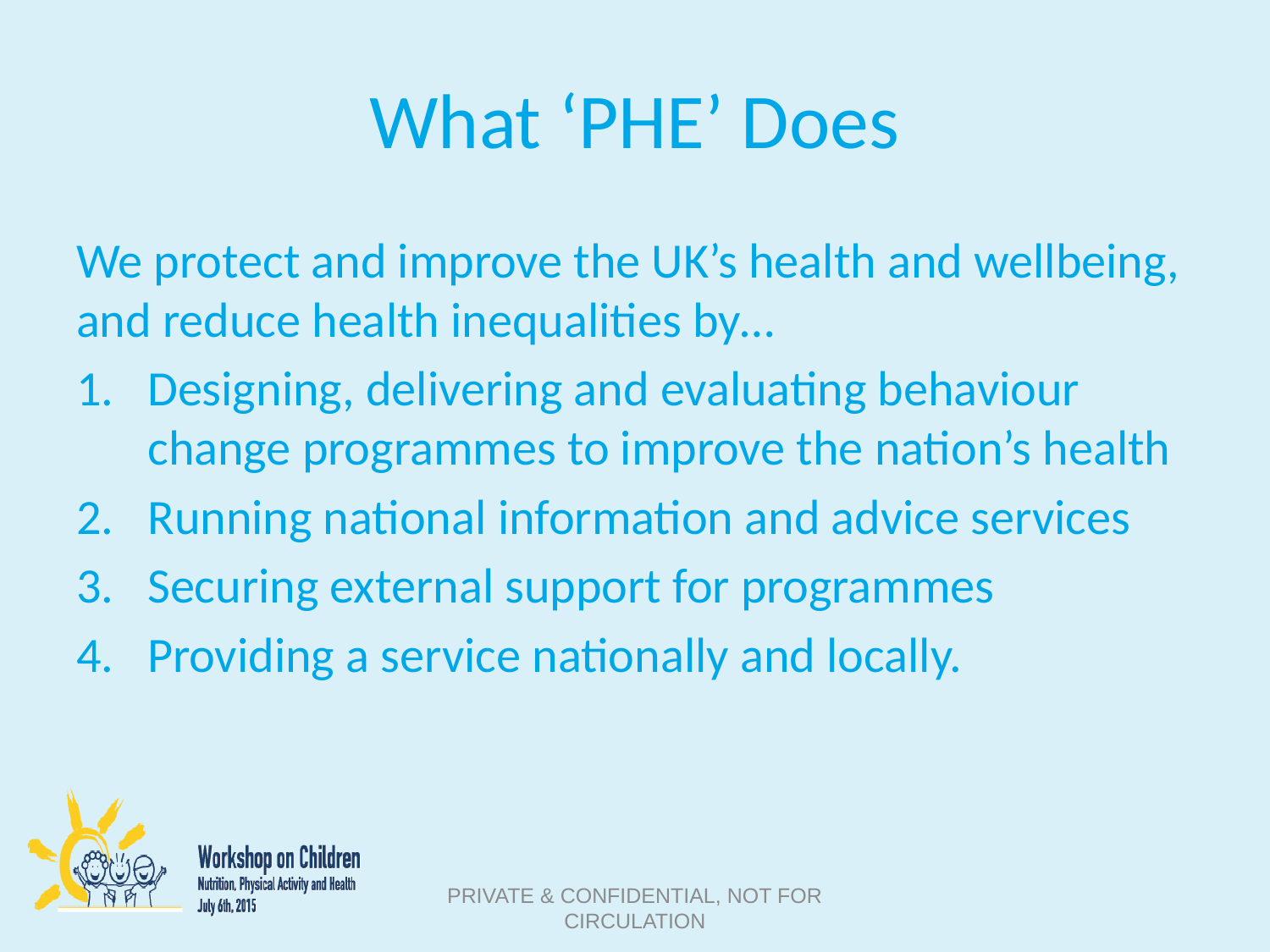

# What ‘PHE’ Does
We protect and improve the UK’s health and wellbeing, and reduce health inequalities by…
Designing, delivering and evaluating behaviour change programmes to improve the nation’s health
Running national information and advice services
Securing external support for programmes
Providing a service nationally and locally.
PRIVATE & CONFIDENTIAL, NOT FOR CIRCULATION